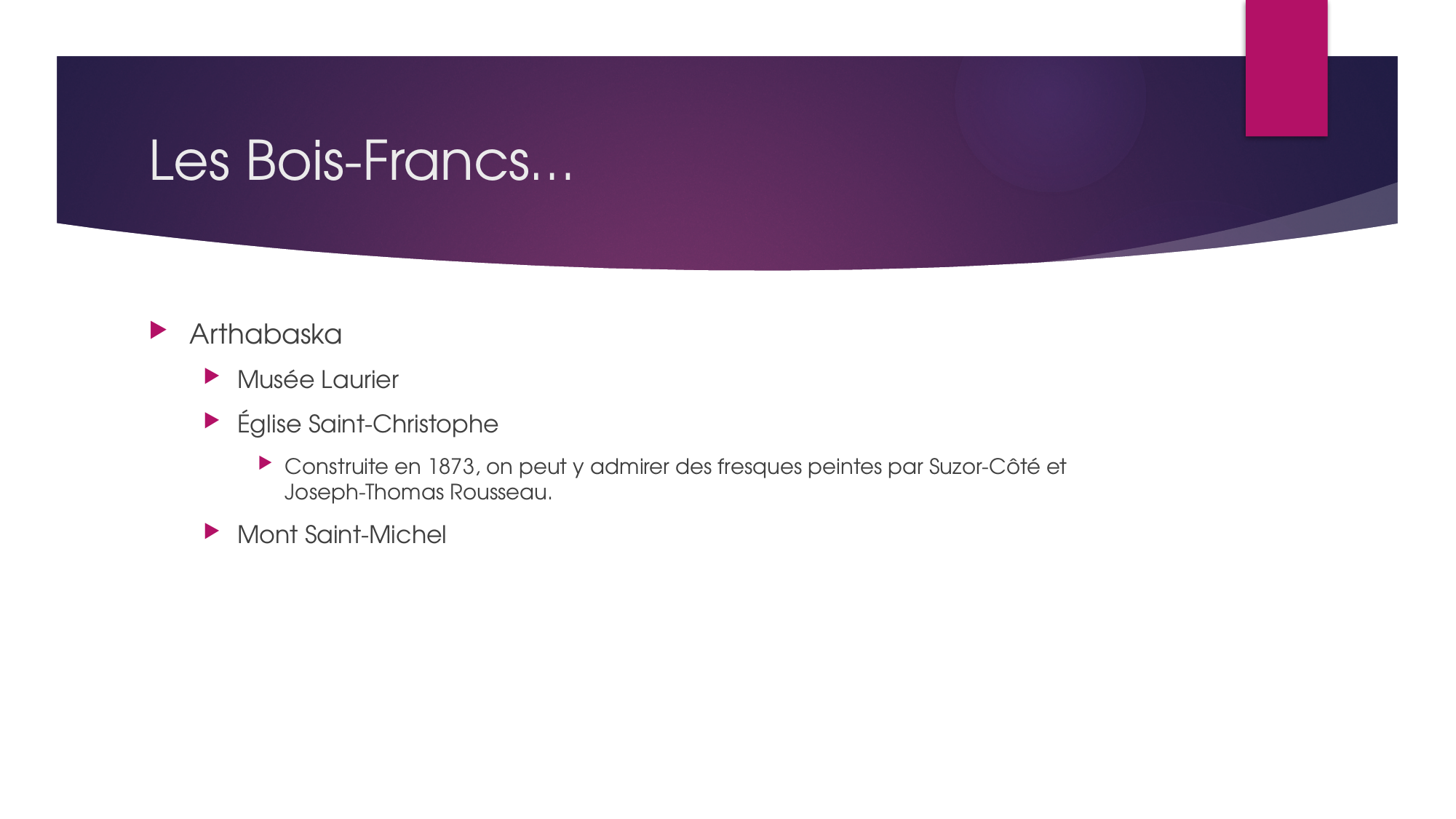

# Les Bois-Francs…
Arthabaska
Musée Laurier
Église Saint-Christophe
Construite en 1873, on peut y admirer des fresques peintes par Suzor-Côté et
Joseph-Thomas Rousseau.
Mont Saint-Michel